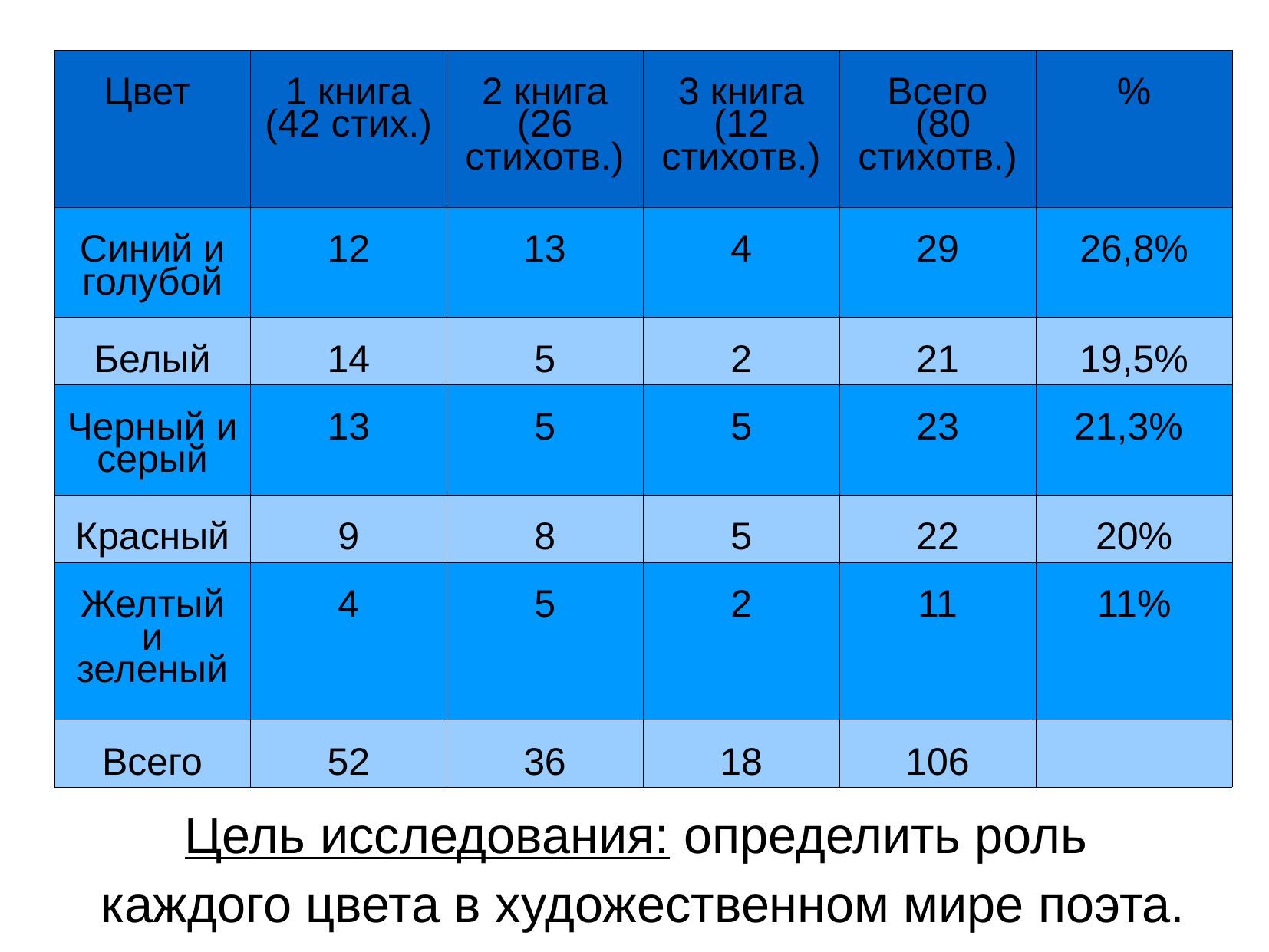

| Цвет | 1 книга (42 стих.) | 2 книга (26 стихотв.) | 3 книга (12 стихотв.) | Всего (80 стихотв.) | % |
| --- | --- | --- | --- | --- | --- |
| Синий и голубой | 12 | 13 | 4 | 29 | 26,8% |
| Белый | 14 | 5 | 2 | 21 | 19,5% |
| Черный и серый | 13 | 5 | 5 | 23 | 21,3% |
| Красный | 9 | 8 | 5 | 22 | 20% |
| Желтый и зеленый | 4 | 5 | 2 | 11 | 11% |
| Всего | 52 | 36 | 18 | 106 |  |
Цель исследования: определить роль
каждого цвета в художественном мире поэта.